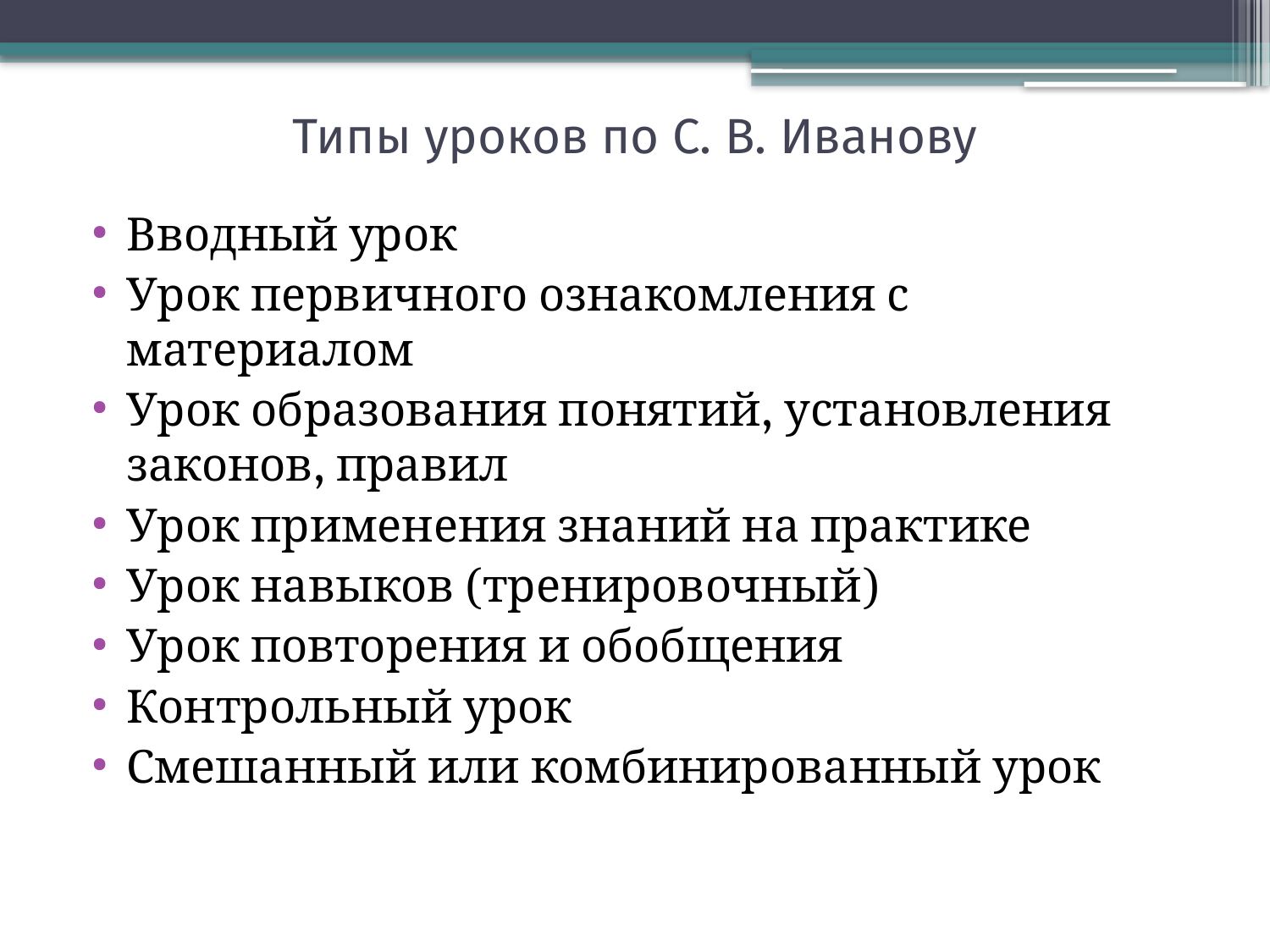

# Типы уроков по С. В. Иванову
Вводный урок
Урок первичного ознакомления с материалом
Урок образования понятий, установления законов, правил
Урок применения знаний на практике
Урок навыков (тренировочный)
Урок повторения и обобщения
Контрольный урок
Смешанный или комбинированный урок